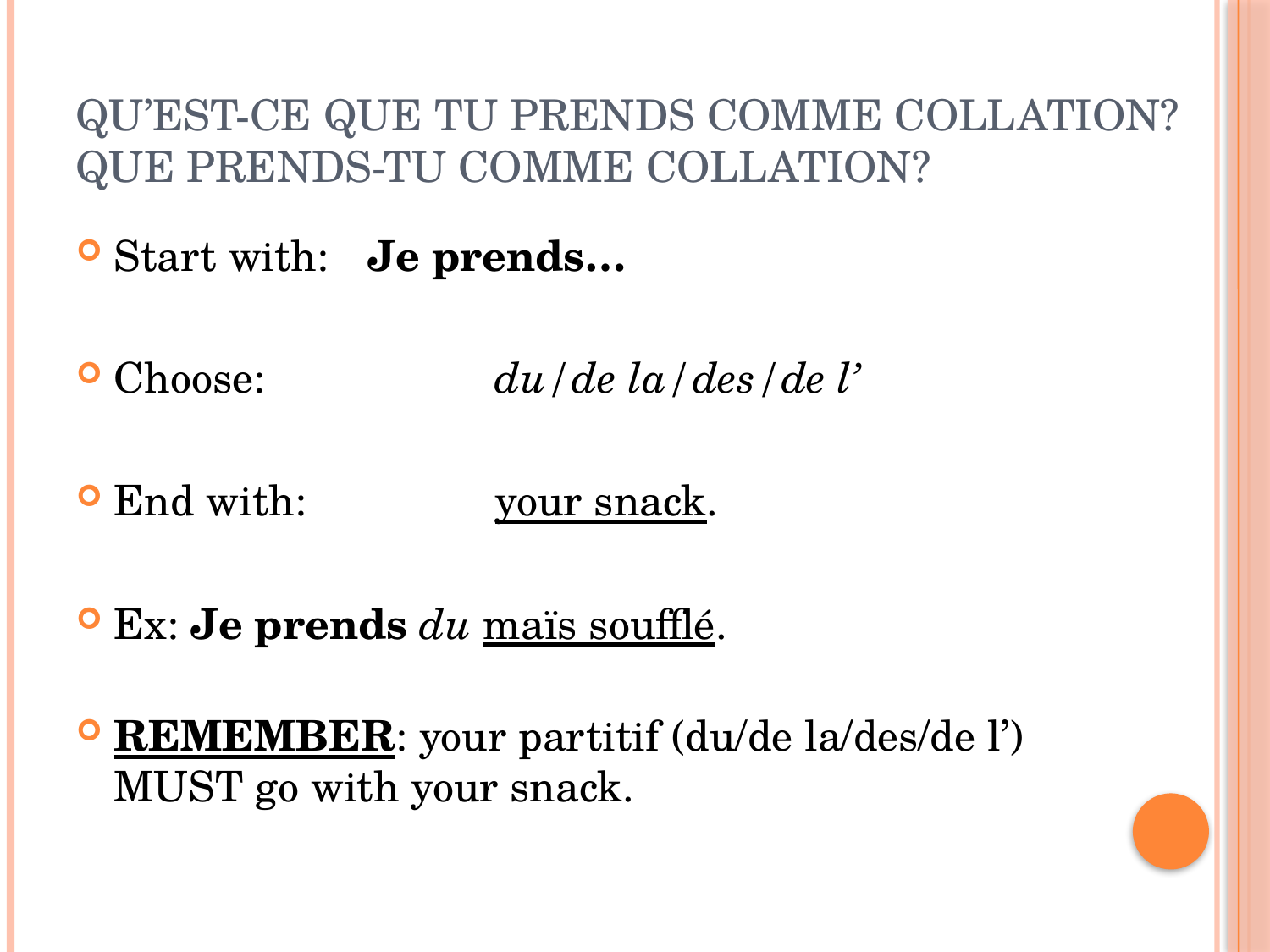

# Qu’est-ce que tu prends comme collation? Que prends-tu comme collation?
Start with: 	Je prends…

Choose:		du/de la/des/de l’

End with: 		your snack.

Ex: Je prends du maïs soufflé.
REMEMBER: your partitif (du/de la/des/de l’) MUST go with your snack.